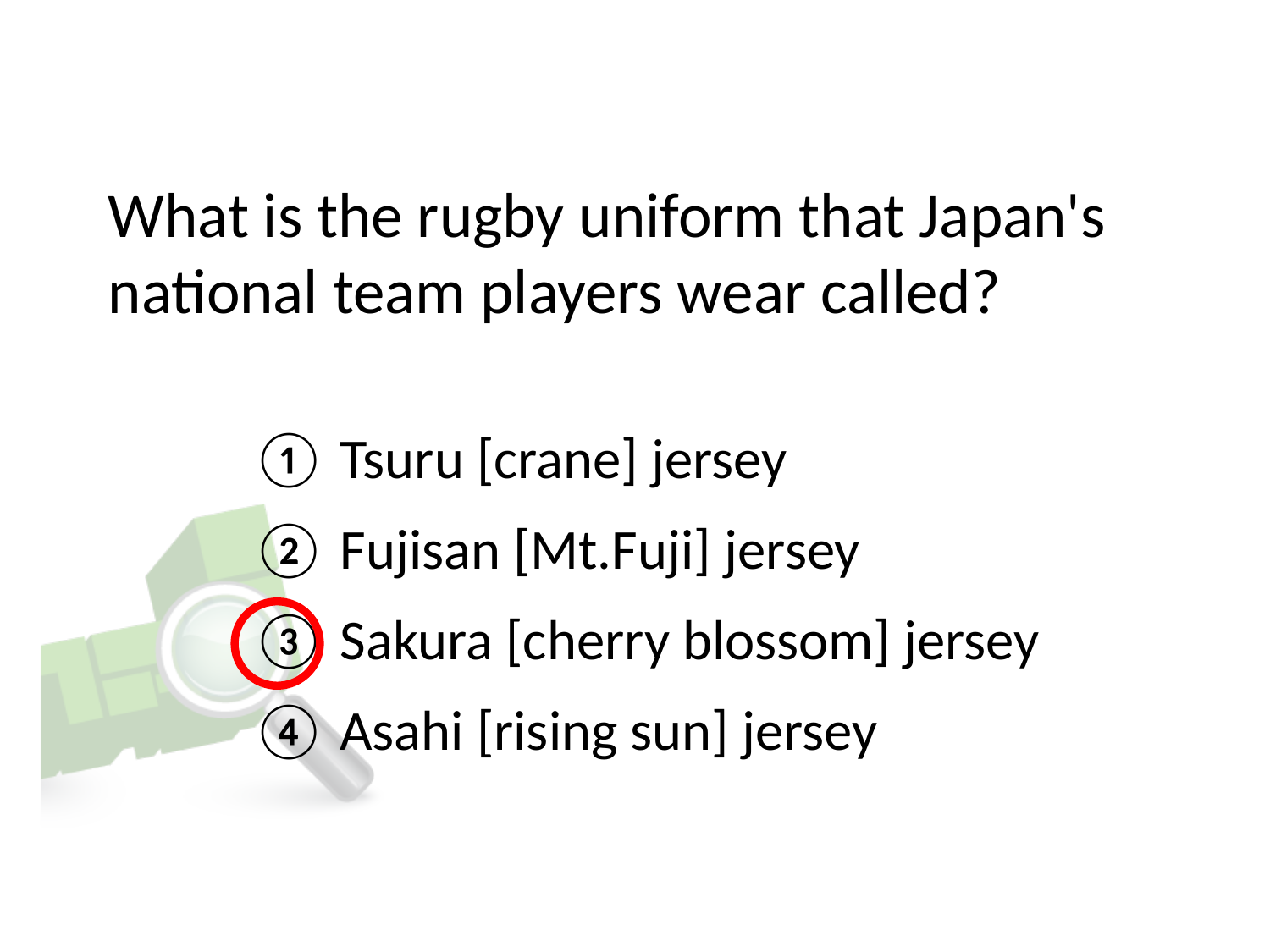

# What is the rugby uniform that Japan's national team players wear called?
① Tsuru [crane] jersey
② Fujisan [Mt.Fuji] jersey
③ Sakura [cherry blossom] jersey
④ Asahi [rising sun] jersey